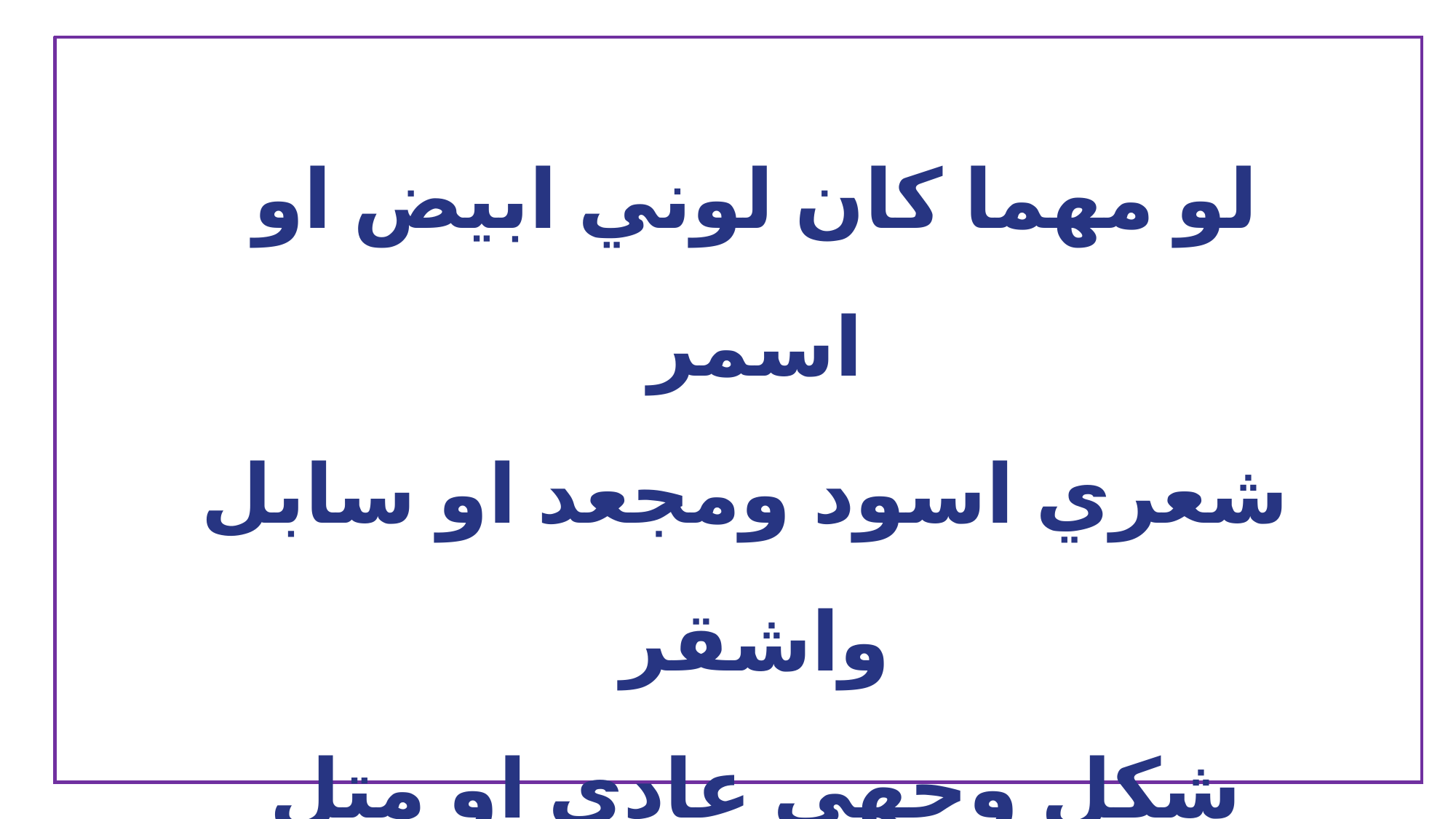

لو مهما كان لوني ابيض او اسمر
 شعري اسود ومجعد او سابل واشقر
شكل وجهي عادي او متل القمر
 عيوني سود او بني ازرق او اخضر